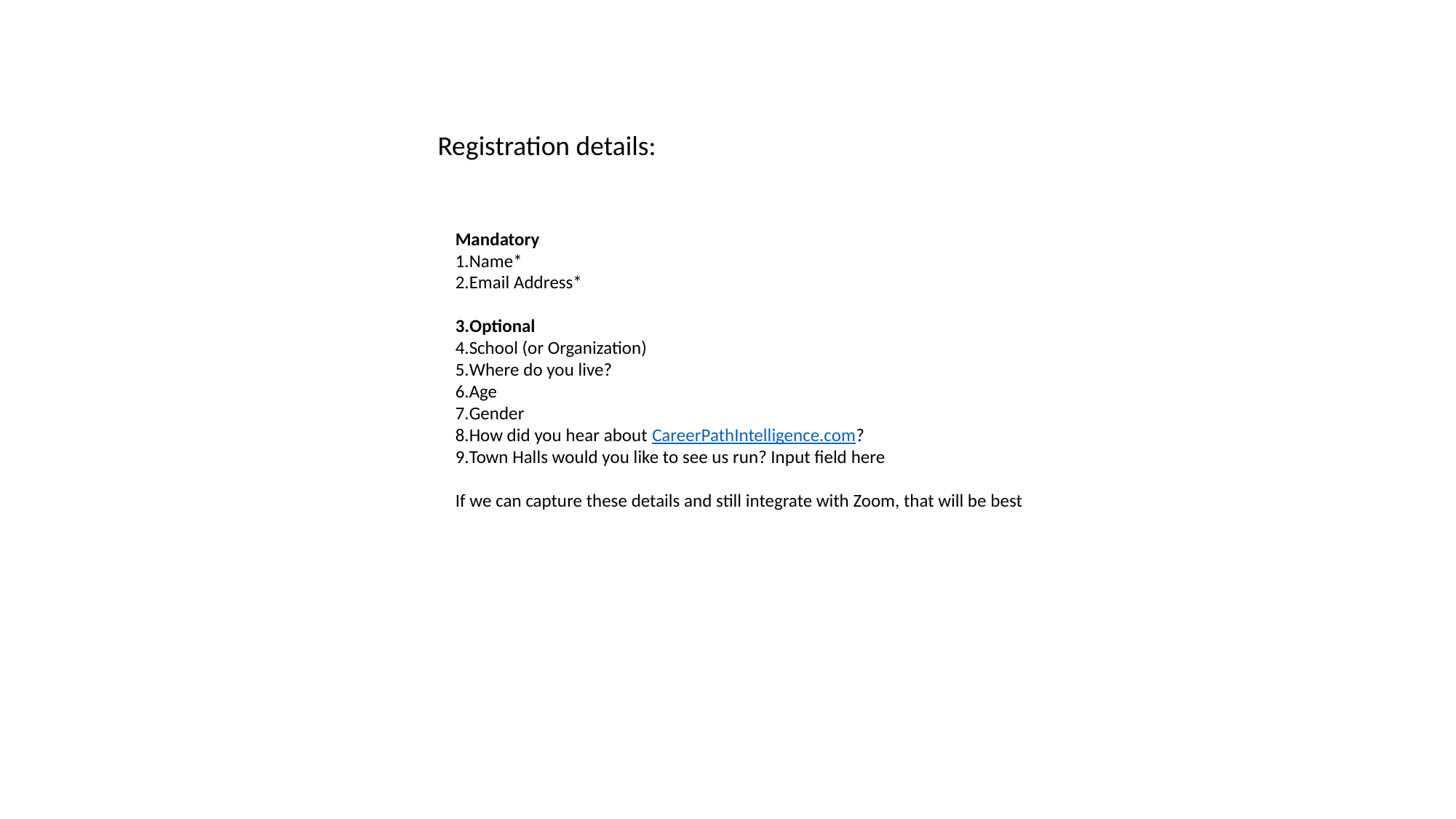

Registration details:
Mandatory
Name*
Email Address*

Optional
School (or Organization)
Where do you live?
Age
Gender
How did you hear about CareerPathIntelligence.com?
Town Halls would you like to see us run? Input field here

If we can capture these details and still integrate with Zoom, that will be best